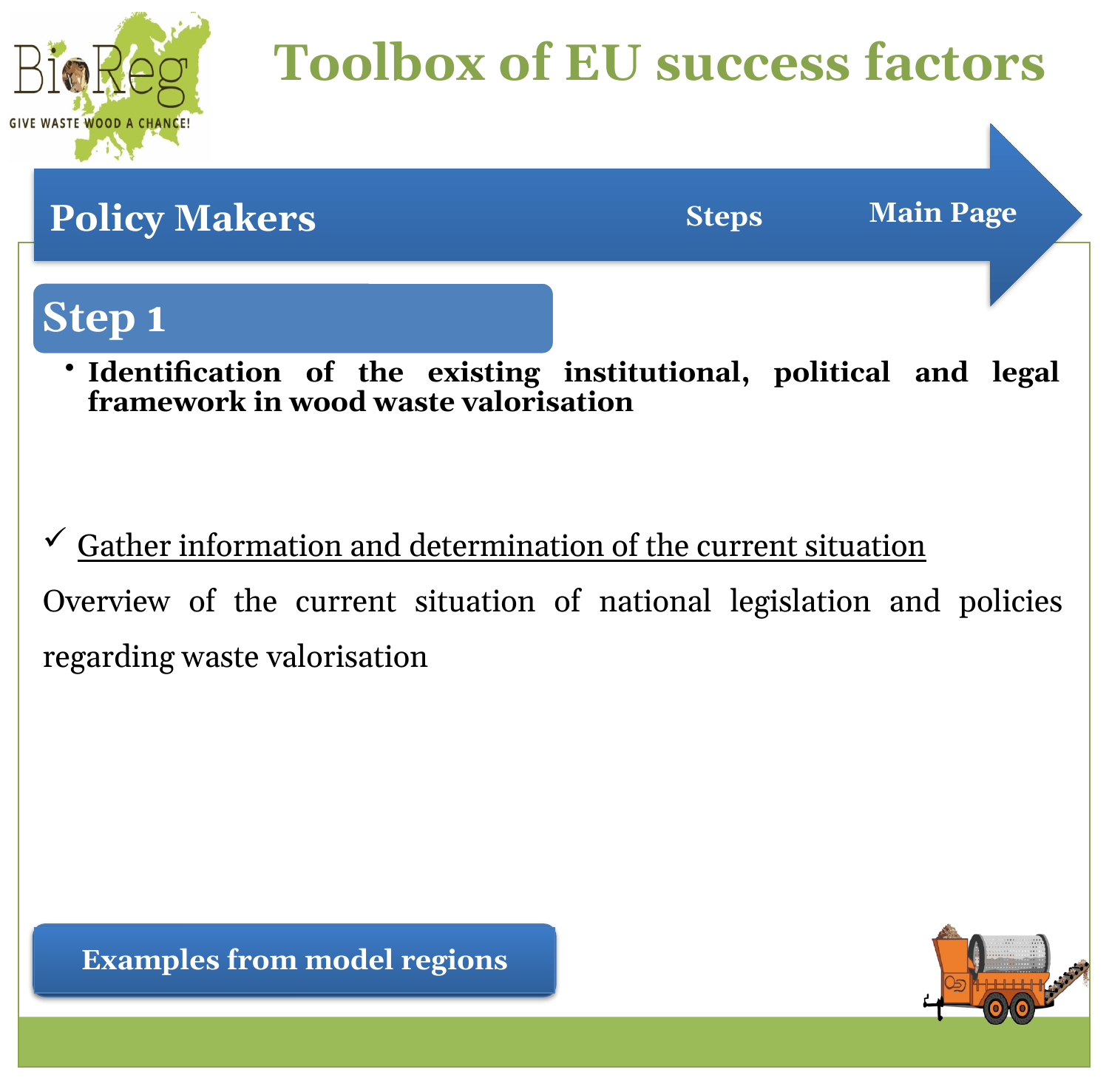

Policy Makers

Main Page

Steps

Step 1

Identification of the existing institutional, political and legal framework in wood waste valorisation
Gather information and determination of the current situation
Overview of the current situation of national legislation and policies regarding waste valorisation

Examples from model regions